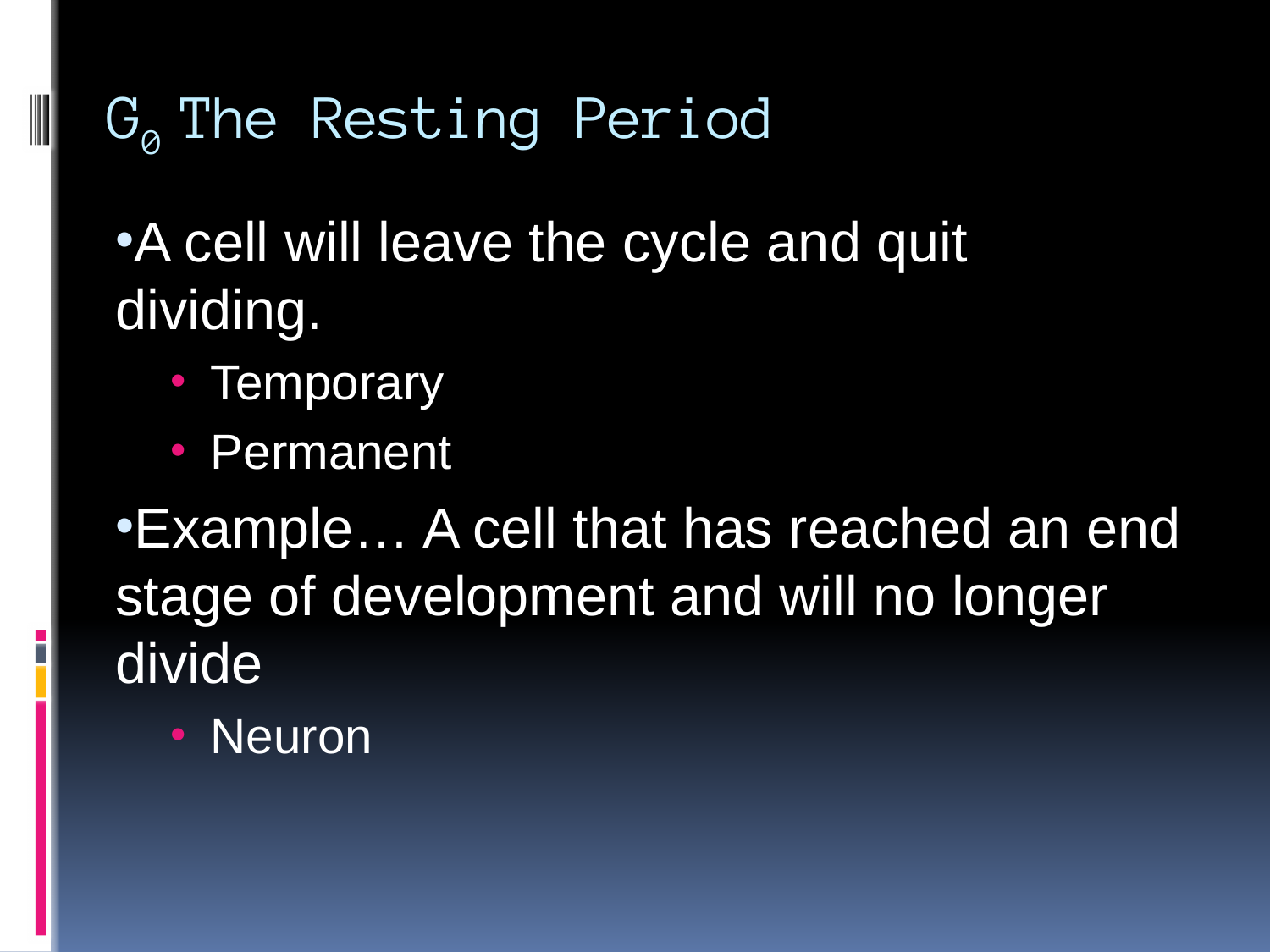

# G0 The Resting Period
A cell will leave the cycle and quit dividing.
Temporary
Permanent
Example… A cell that has reached an end stage of development and will no longer divide
Neuron